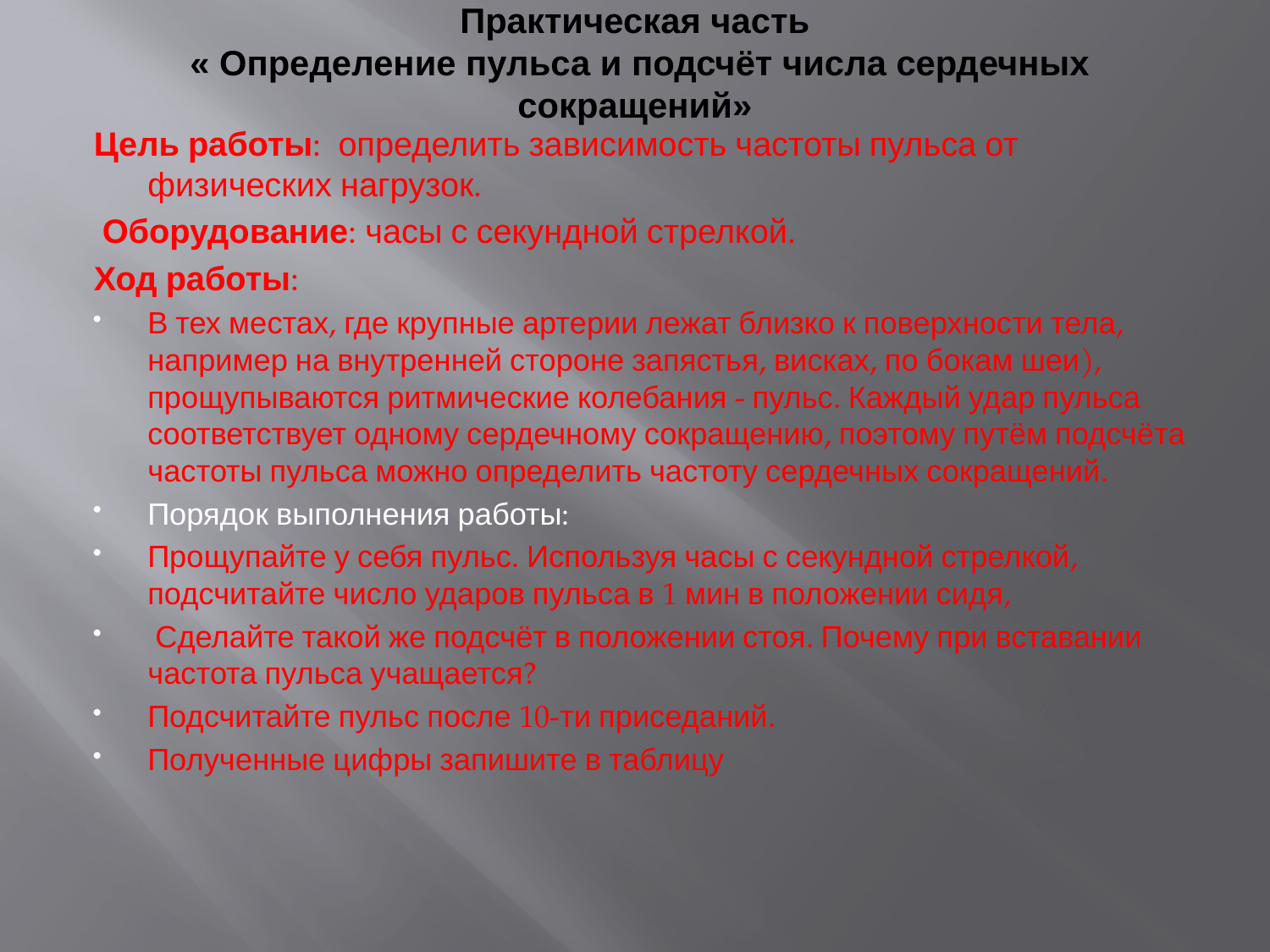

# Практическая часть « Определение пульса и подсчёт числа сердечных сокращений»
Цель работы:  определить зависимость частоты пульса от физических нагрузок.
 Оборудование: часы с секундной стрелкой.
Ход работы:
В тех местах, где крупные артерии лежат близко к поверхности тела, например на внутренней стороне запястья, висках, по бокам шеи), прощупываются ритмические колебания - пульс. Каждый удар пульса соответствует одному сердечному сокращению, поэтому путём подсчёта частоты пульса можно определить частоту сердечных сокращений.
Порядок выполнения работы:
Прощупайте у себя пульс. Используя часы с секундной стрелкой, подсчитайте число ударов пульса в 1 мин в положении сидя,
 Сделайте такой же подсчёт в положении стоя. Почему при вставании частота пульса учащается?
Подсчитайте пульс после 10-ти приседаний.
Полученные цифры запишите в таблицу